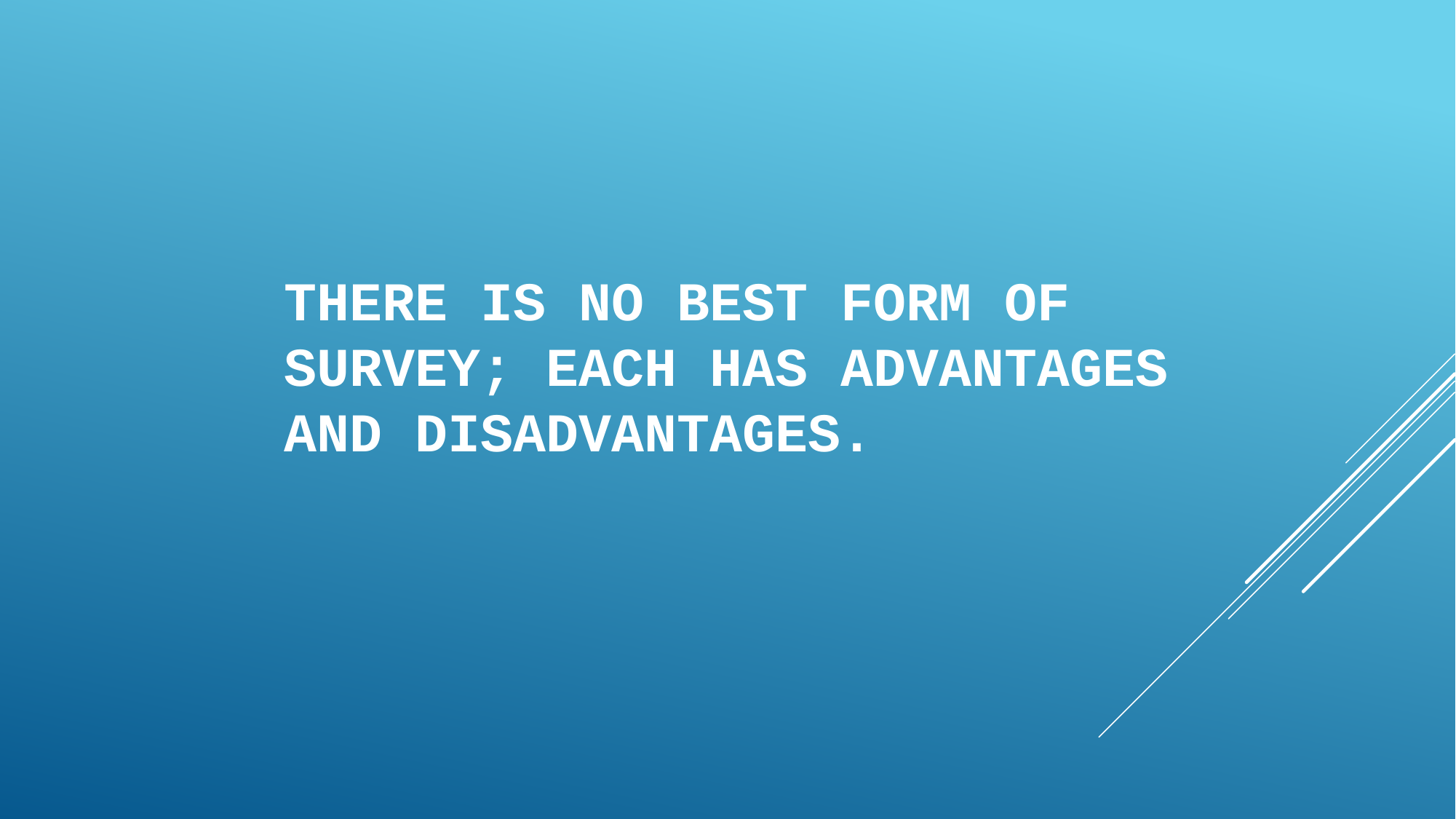

# There is no best form of survey; each has advantages and disadvantages.